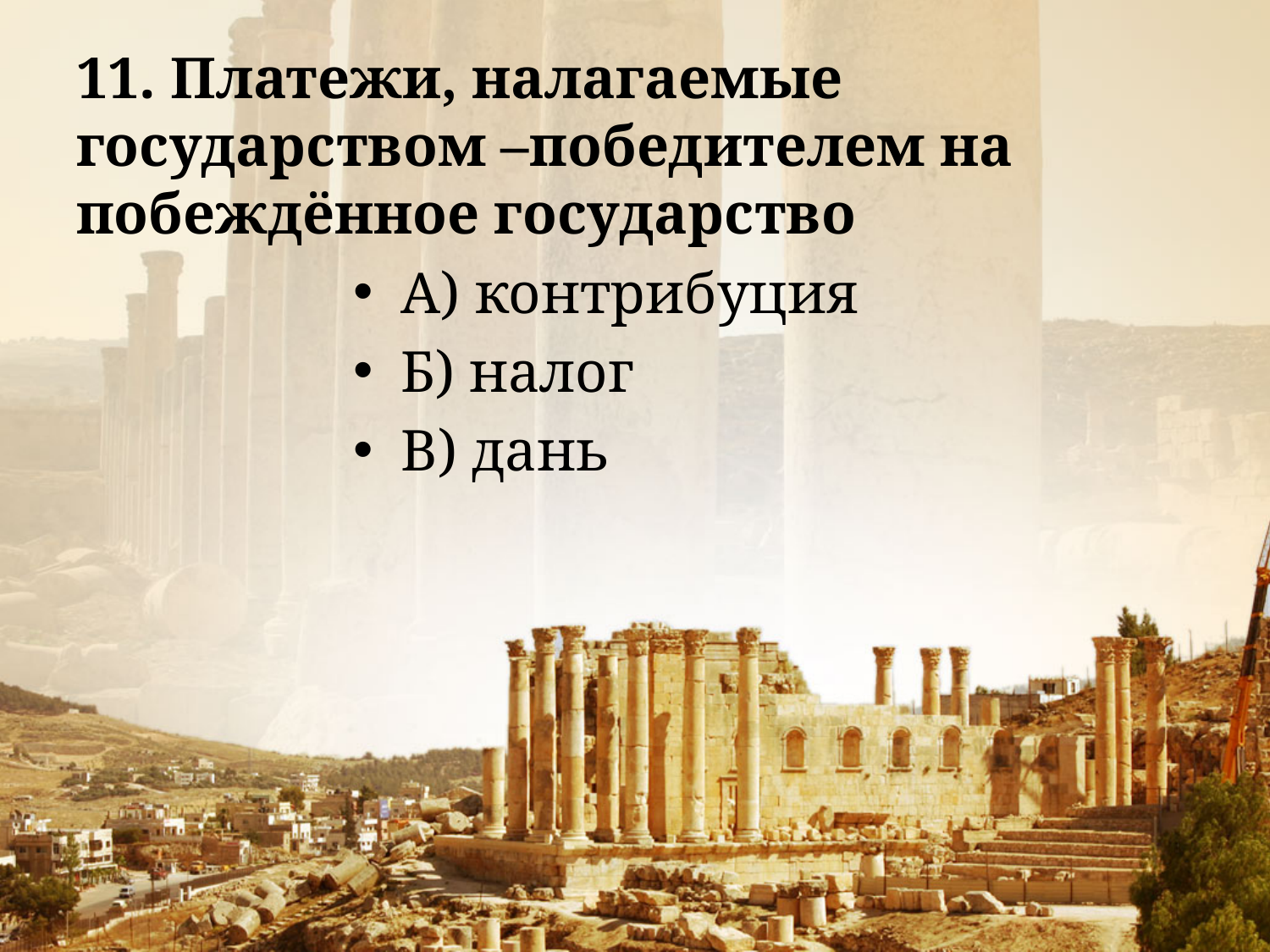

11. Платежи, налагаемые государством –победителем на побеждённое государство
А) контрибуция
Б) налог
В) дань

#